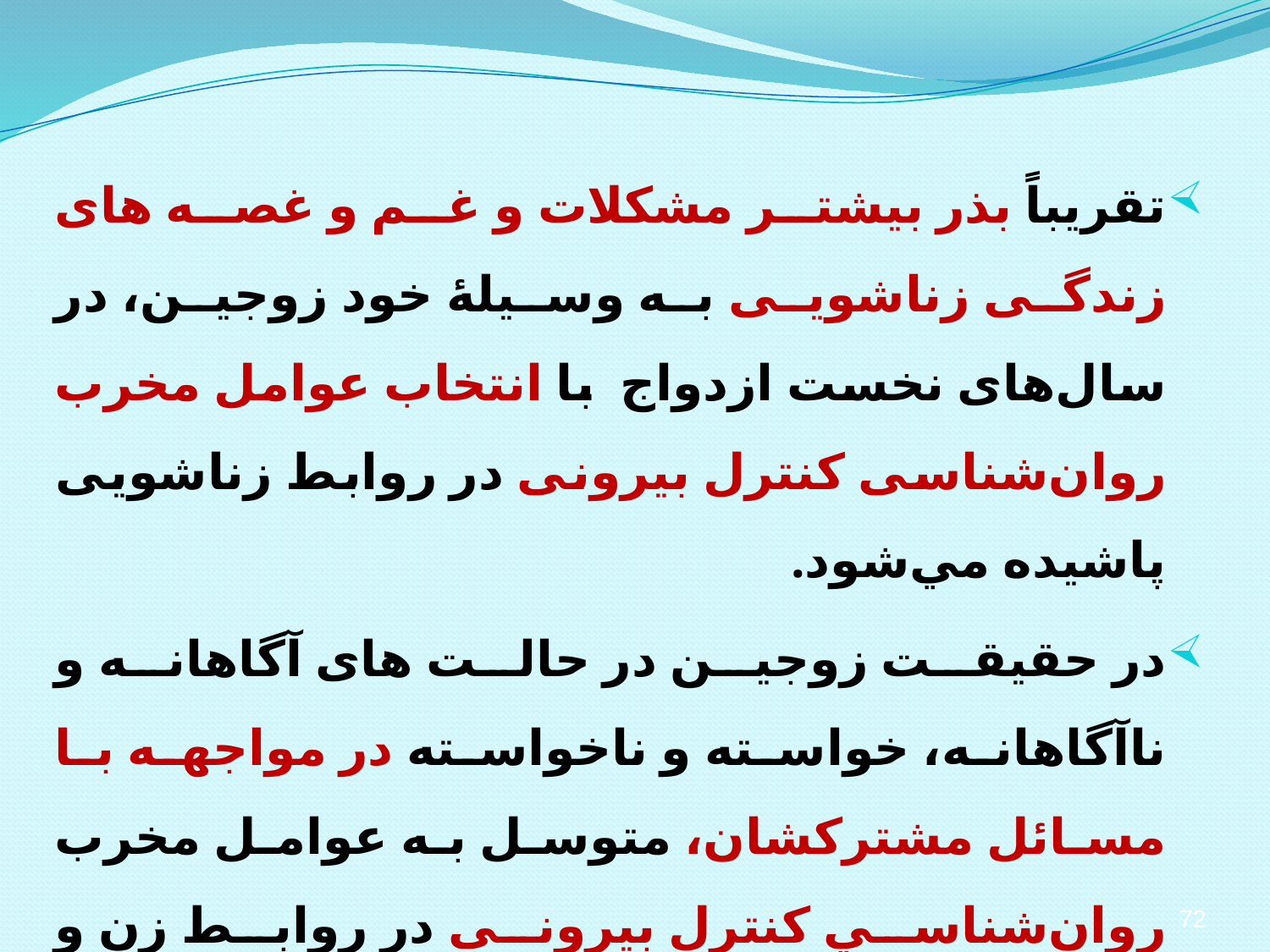

تقريباً بذر بیشتر مشکلات و غم و غصه های زندگی زناشویی به وسیلۀ خود زوجین، در سال‌های نخست ازدواج  با انتخاب عوامل مخرب روان‌شناسی کنترل بیرونی در روابط زناشویی پاشیده مي‌شود.
در حقيقت زوجین در حالت های آگاهانه و ناآگاهانه، خواسته و ناخواسته در مواجهه با مسائل مشترکشان، متوسل به عوامل مخرب روان‌شناسي کنترل بیرونی در روابط زن و شوهری شده، که این امر موجب تعارضات و اختلافات زناشویی  و در نتیجه به نارضایتی و طلاق منجر می‌گردد.
72